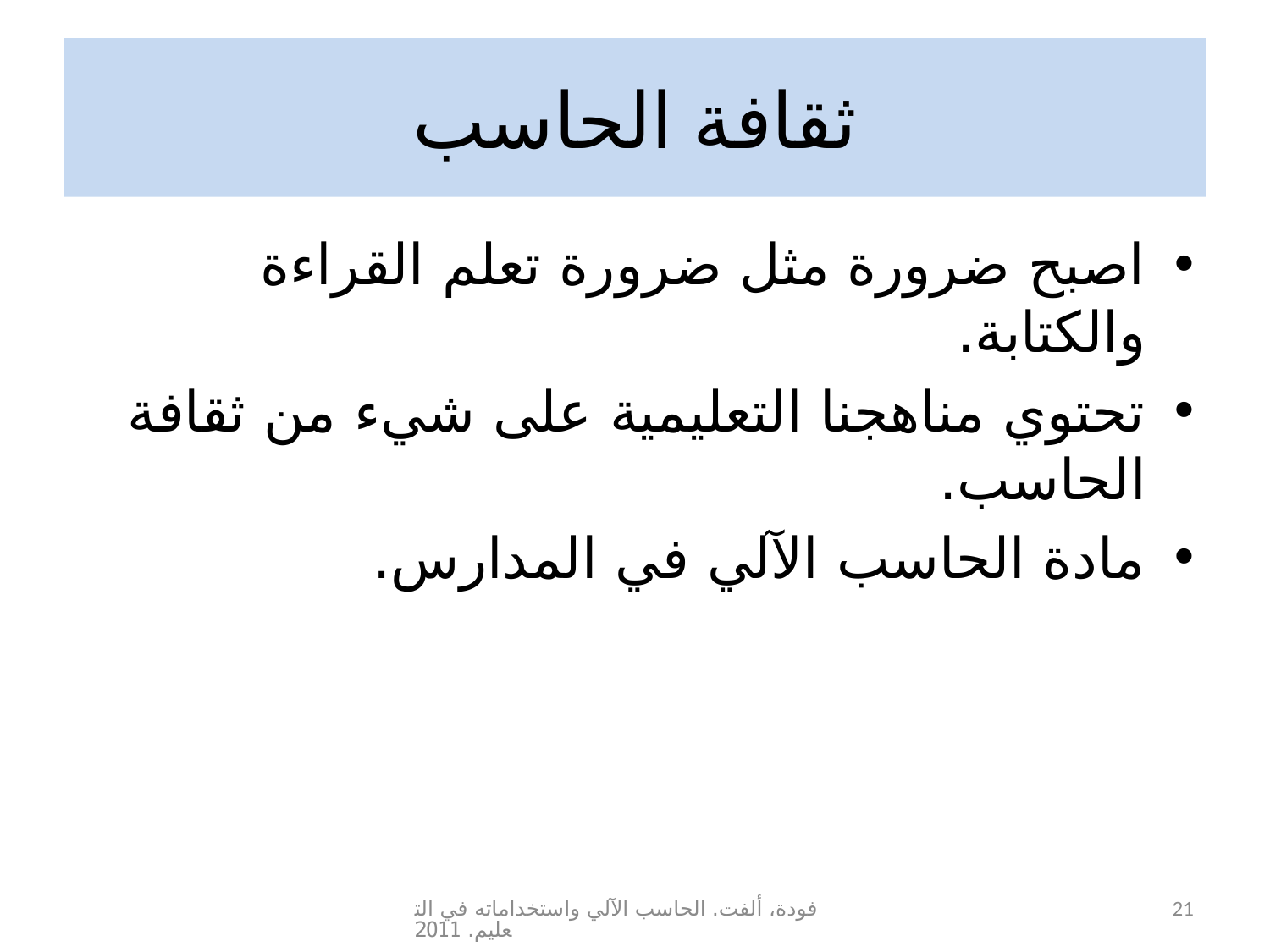

# ثقافة الحاسب
اصبح ضرورة مثل ضرورة تعلم القراءة والكتابة.
تحتوي مناهجنا التعليمية على شيء من ثقافة الحاسب.
مادة الحاسب الآلي في المدارس.
فودة، ألفت. الحاسب الآلي واستخداماته في التعليم. 2011
21